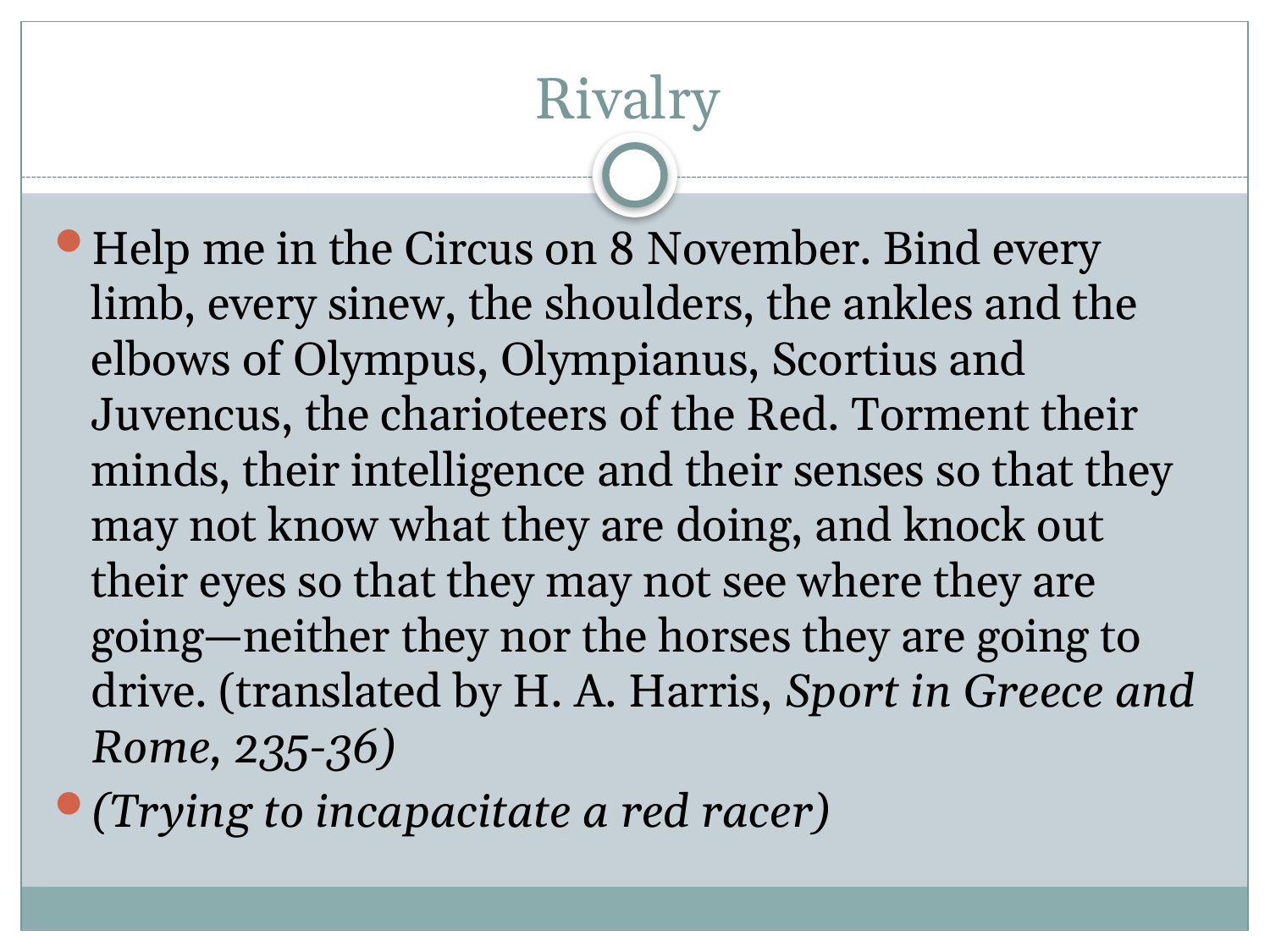

# Rivalry
Help me in the Circus on 8 November. Bind every limb, every sinew, the shoulders, the ankles and the elbows of Olympus, Olympianus, Scortius and Juvencus, the charioteers of the Red. Torment their minds, their intelligence and their senses so that they may not know what they are doing, and knock out their eyes so that they may not see where they are going—neither they nor the horses they are going to drive. (translated by H. A. Harris, Sport in Greece and Rome, 235-36)
(Trying to incapacitate a red racer)